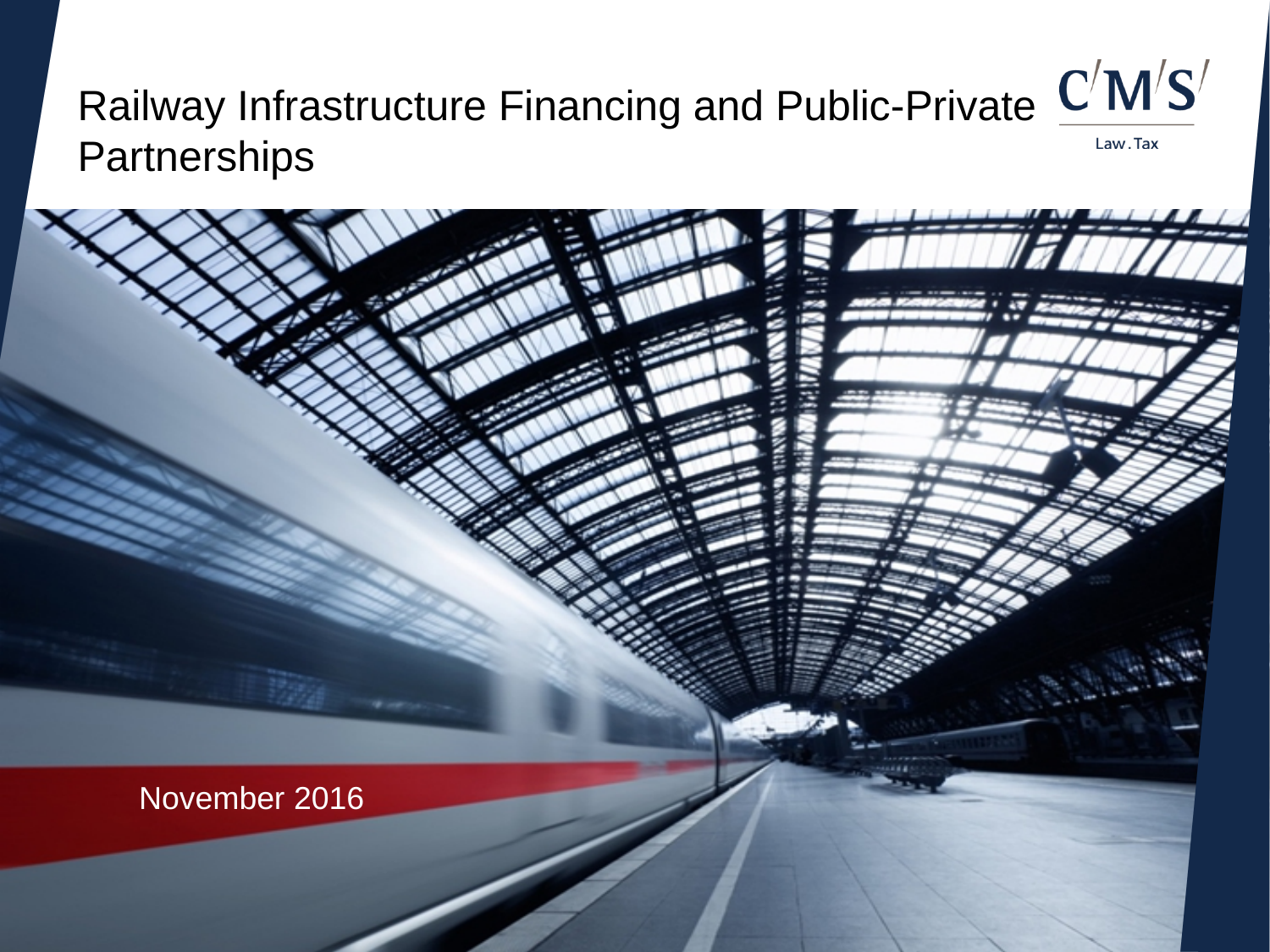

# Railway Infrastructure Financing and Public-Private Partnerships
November 2016